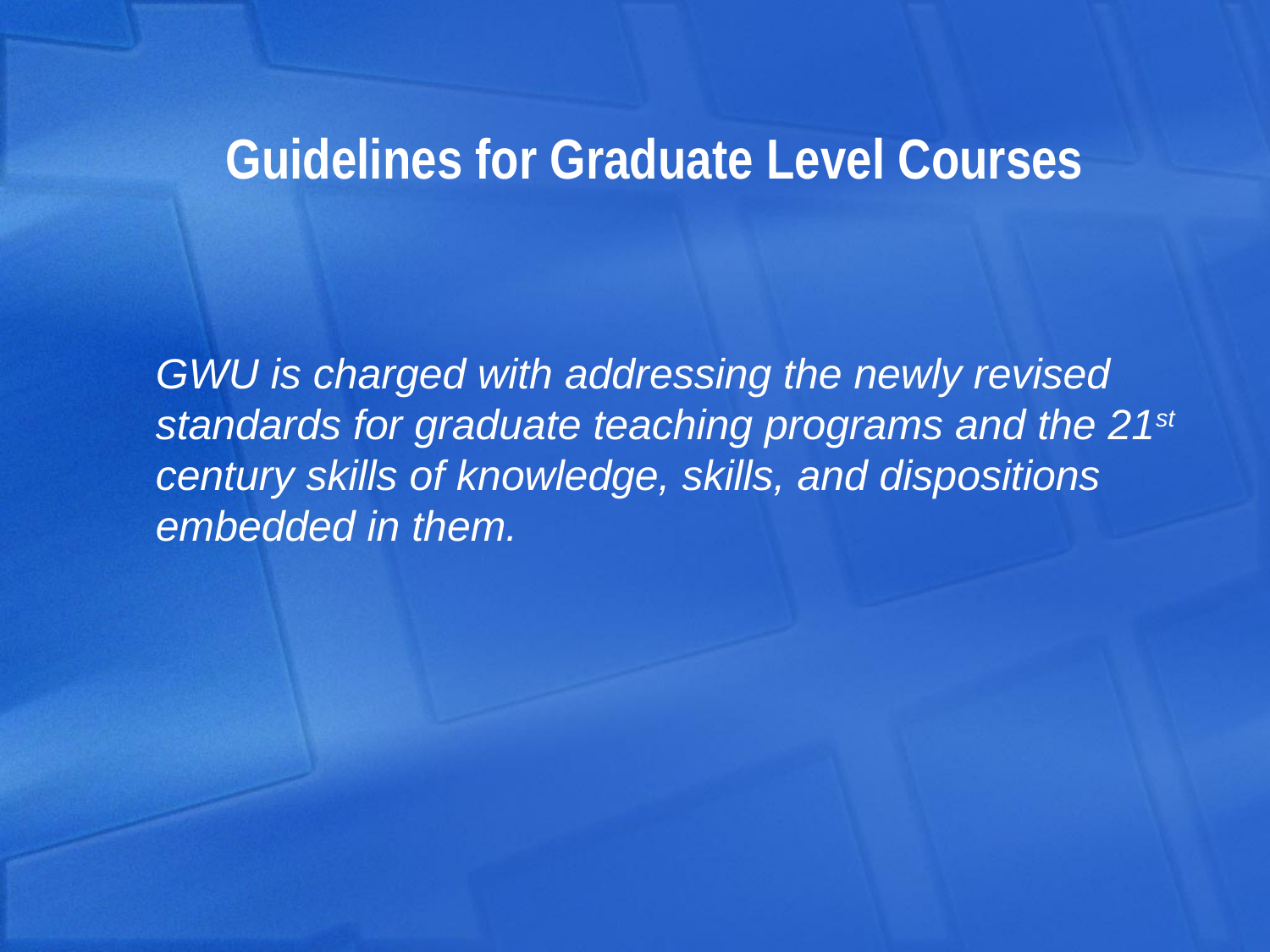

# Guidelines for Graduate Level Courses

	GWU is charged with addressing the newly revised standards for graduate teaching programs and the 21st century skills of knowledge, skills, and dispositions embedded in them.